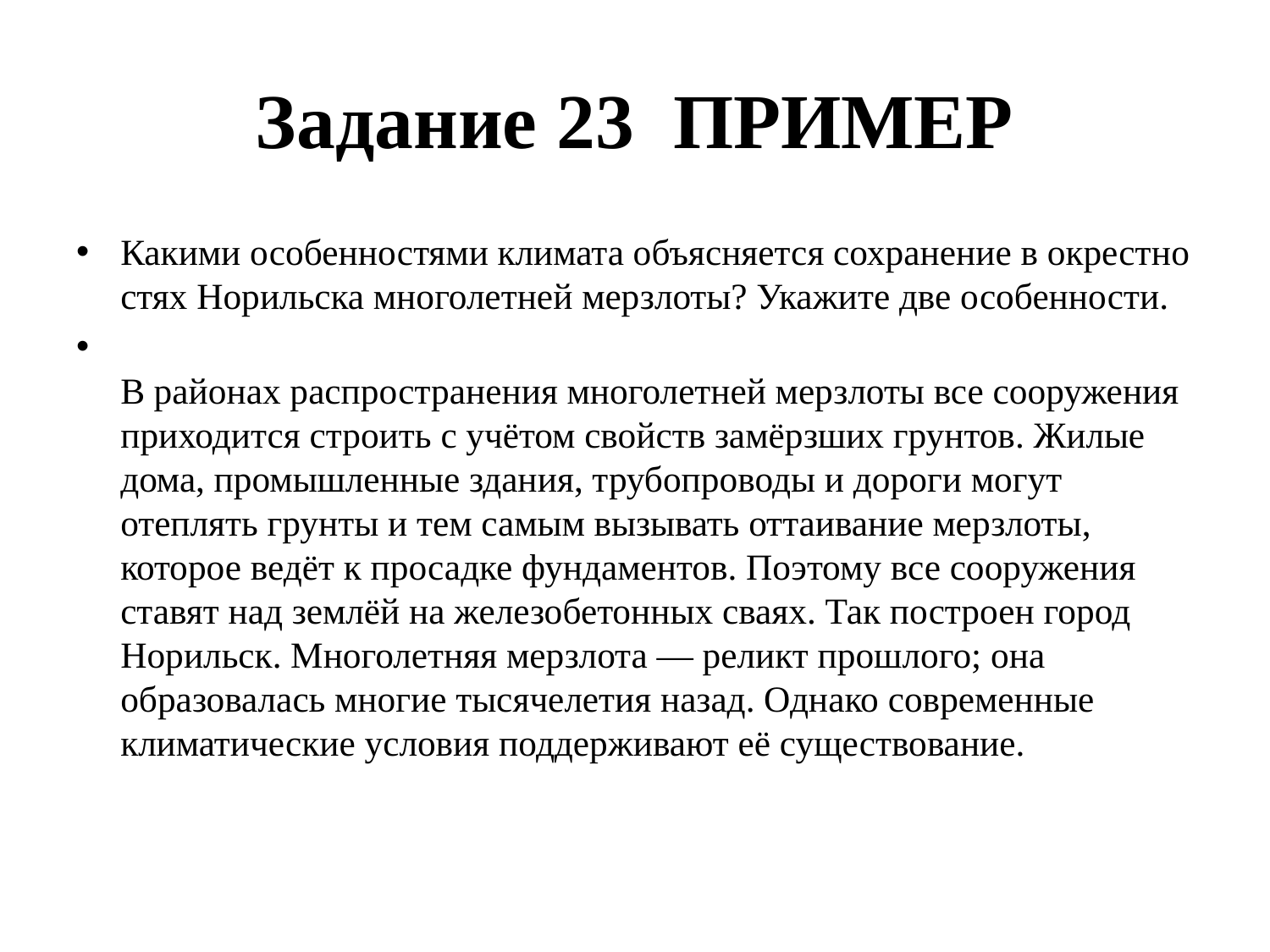

# Задание 23  ПРИМЕР
Какими осо­бен­но­стя­ми климата объ­яс­ня­ет­ся сохранение в окрест­но­стях Норильска мно­го­лет­ней мерзлоты? Ука­жи­те две особенности.
В районах распространения многолетней мерзлоты все сооружения приходится строить с учётом свойств замёрзших грунтов. Жилые дома, промышленные здания, трубопроводы и дороги могут отеплять грунты и тем самым вызывать оттаивание мерзлоты, которое ведёт к просадке фундаментов. Поэтому все сооружения ставят над землёй на железобетонных сваях. Так построен город Норильск. Многолетняя мерзлота — реликт прошлого; она образовалась многие тысячелетия назад. Однако современные климатические условия поддерживают её существование.